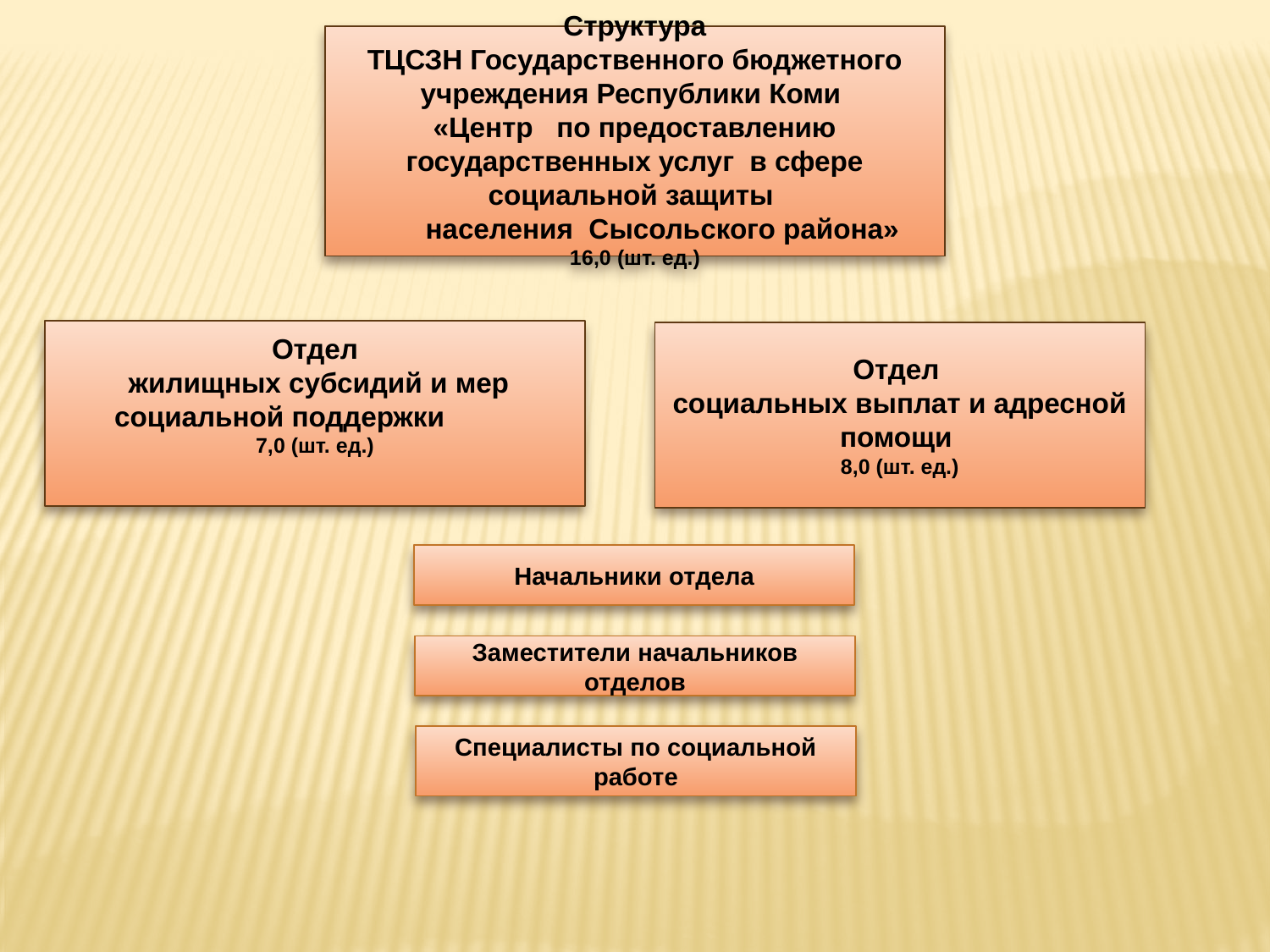

Структура
ТЦСЗН Государственного бюджетного учреждения Республики Коми
«Центр   по предоставлению государственных услуг  в сфере социальной защиты
        населения  Сысольского района»
16,0 (шт. ед.)

Отдел
 жилищных субсидий и мер социальной поддержки
7,0 (шт. ед.)

Отдел
социальных выплат и адресной помощи
8,0 (шт. ед.)
Начальники отдела
Заместители начальников отделов
Специалисты по социальной работе